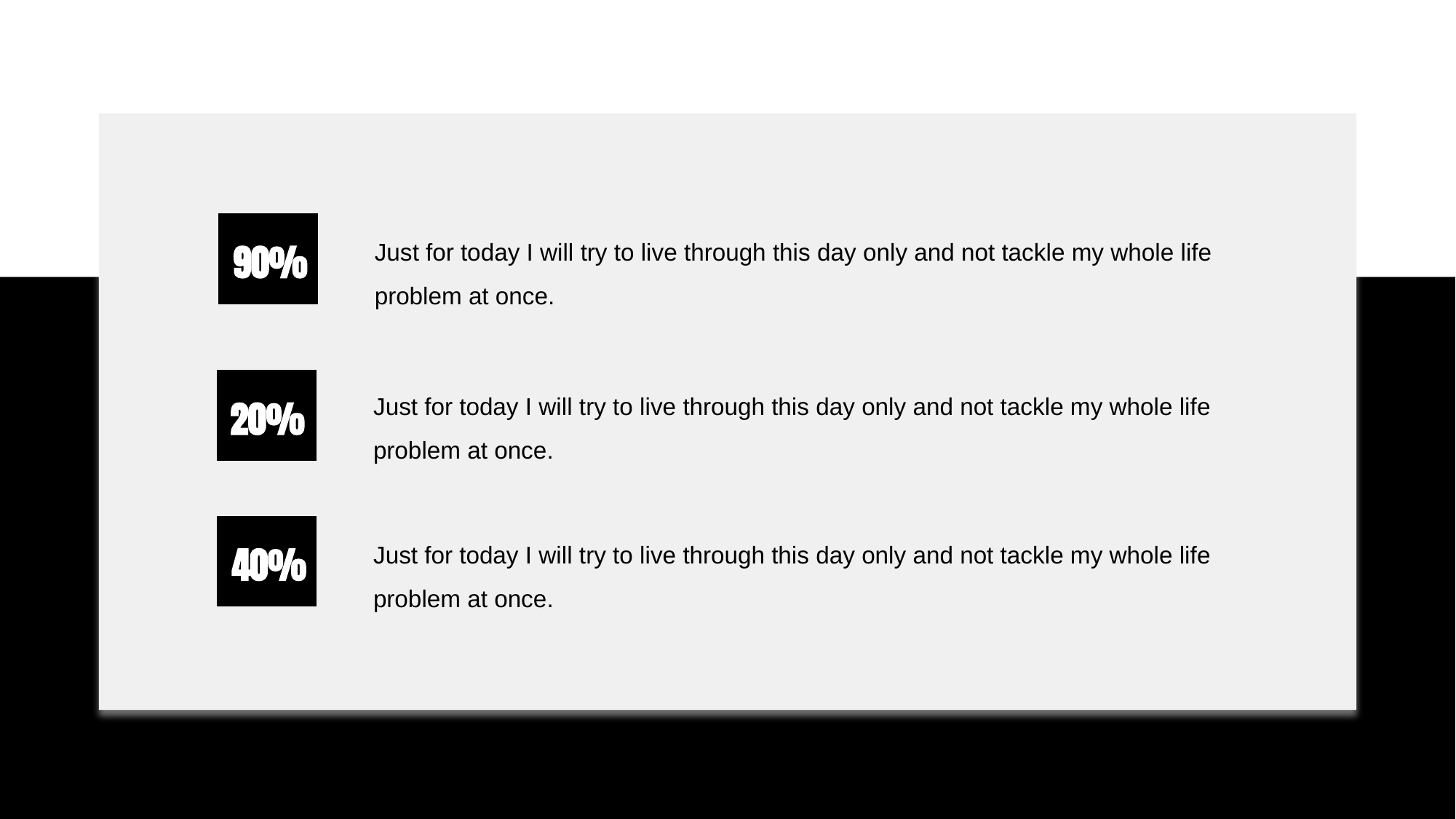

Just for today I will try to live through this day only and not tackle my whole life problem at once.
90%

Just for today I will try to live through this day only and not tackle my whole life problem at once.
20%

Just for today I will try to live through this day only and not tackle my whole life problem at once.
40%